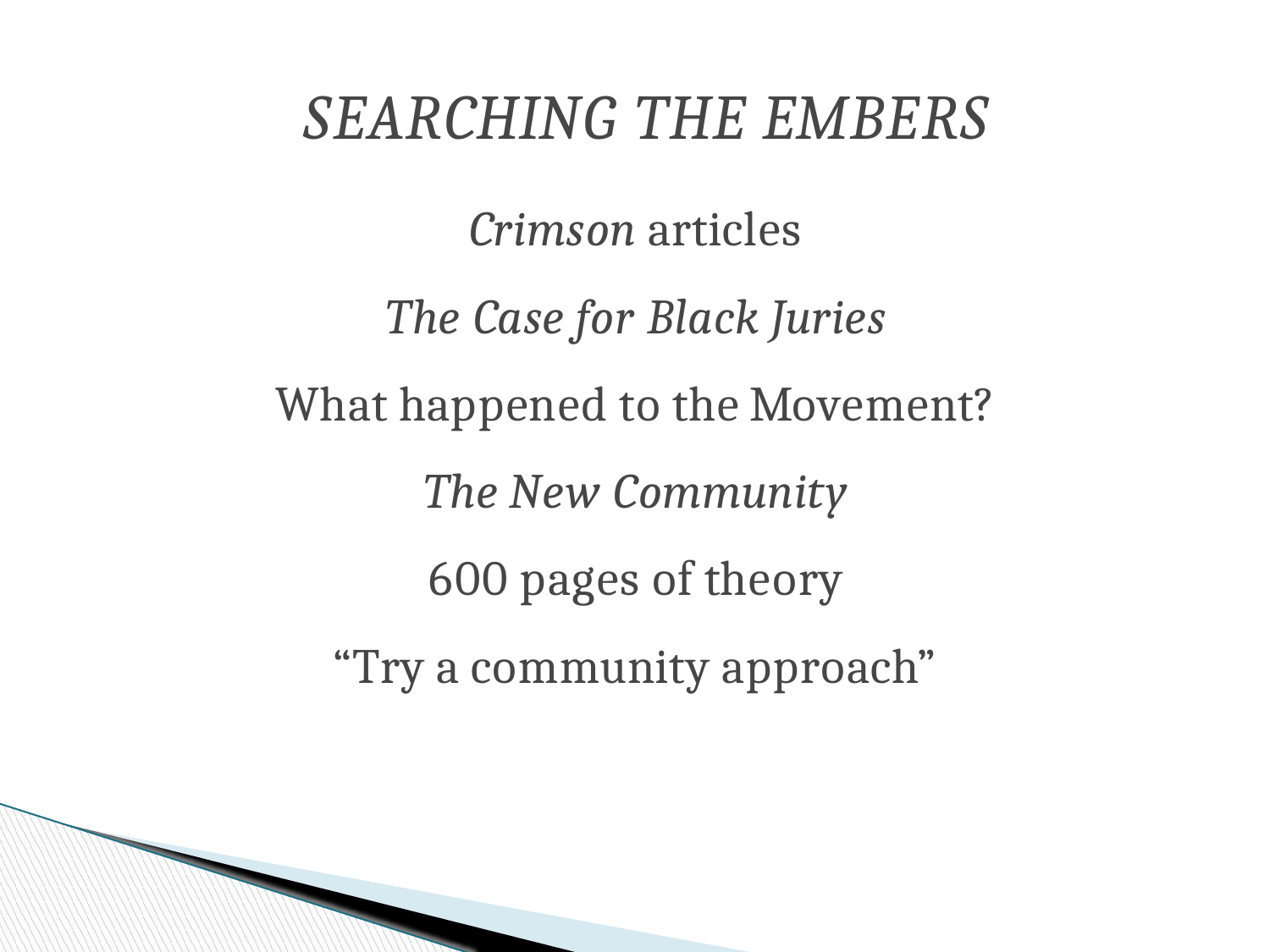

Searching the Embers
Crimson articles
The Case for Black Juries
What happened to the Movement?
The New Community
600 pages of theory
“Try a community approach”